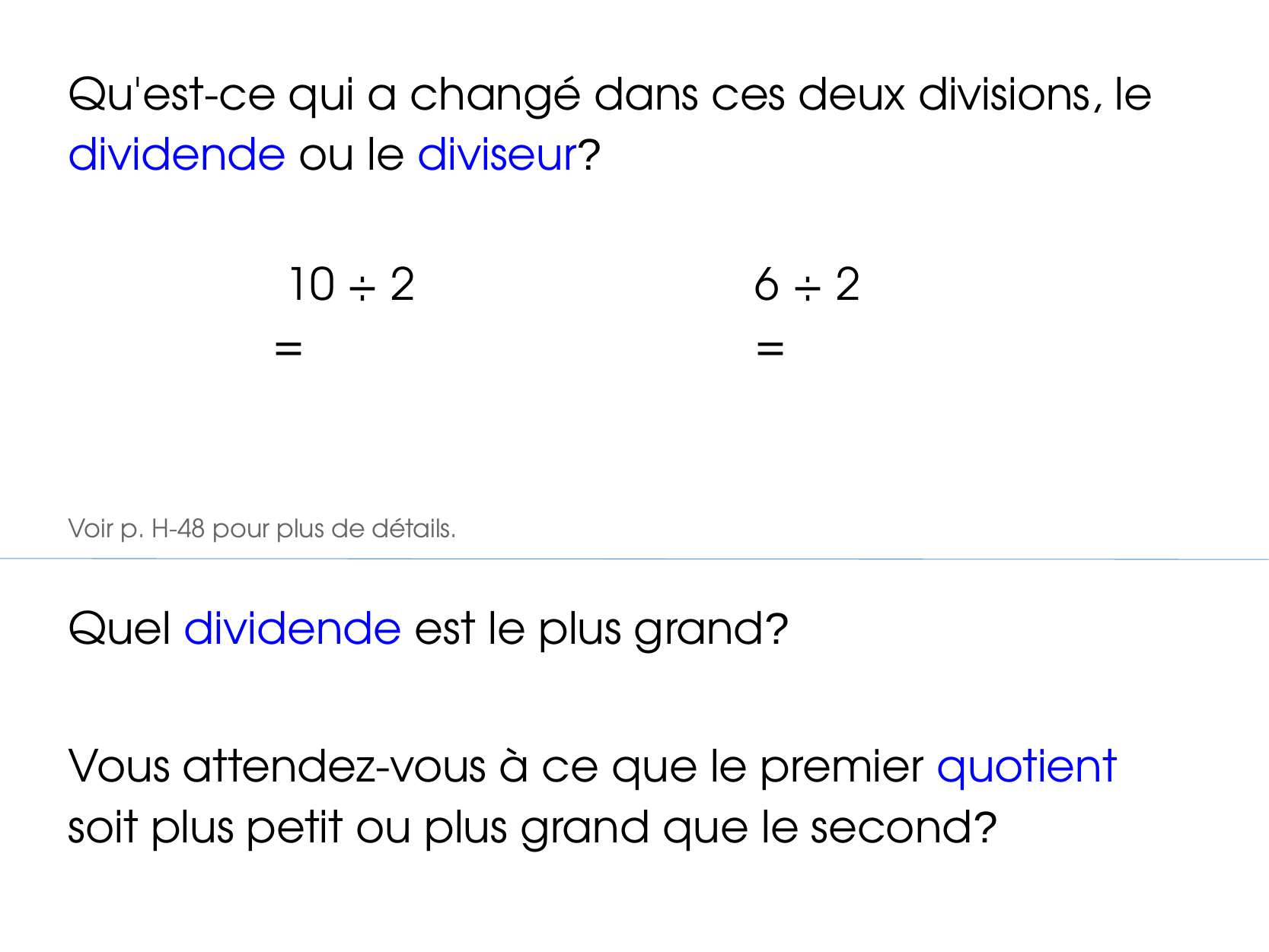

Qu'est-ce qui a changé dans ces deux divisions, le dividende ou le diviseur?
 10 ÷ 2 =
6 ÷ 2 =
Voir p. H-48 pour plus de détails.
Quel dividende est le plus grand?
Vous attendez-vous à ce que le premier quotient soit plus petit ou plus grand que le second?